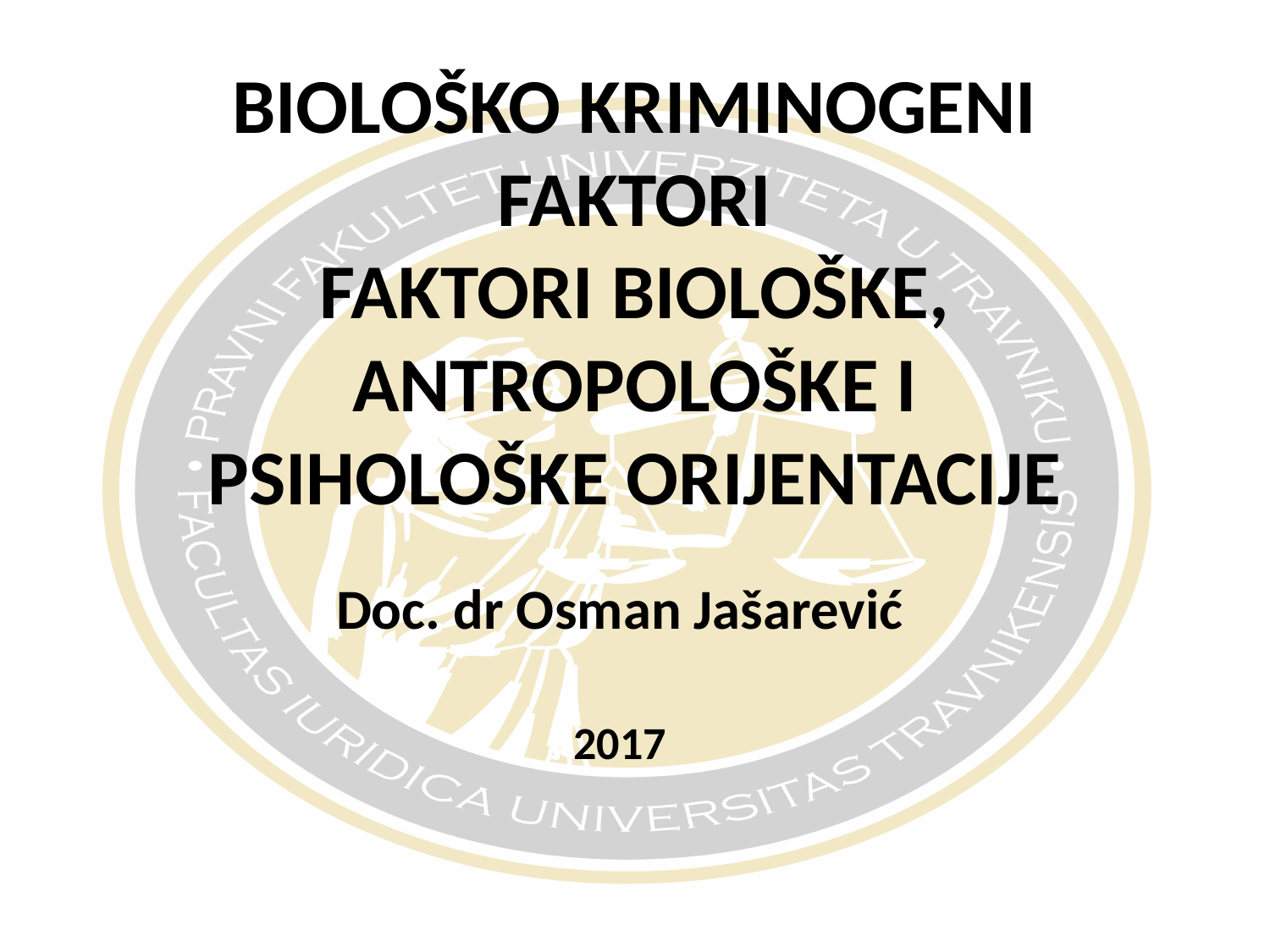

# BIOLOŠKO KRIMINOGENI FAKTORI FAKTORI BIOLOŠKE, ANTROPOLOŠKE I PSIHOLOŠKE ORIJENTACIJE
Doc. dr Osman Jašarević

2017